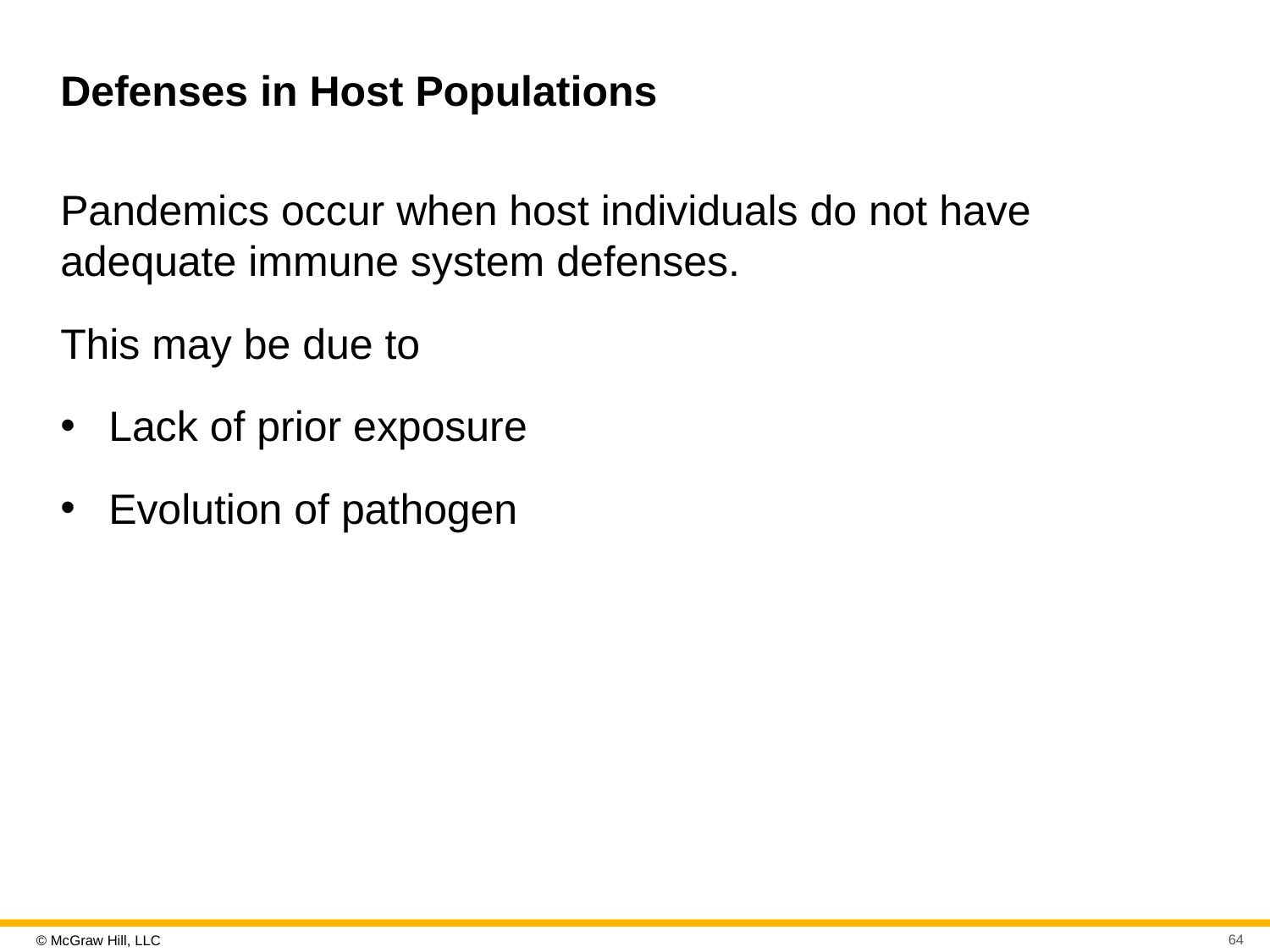

# Defenses in Host Populations
Pandemics occur when host individuals do not have adequate immune system defenses.
This may be due to
Lack of prior exposure
Evolution of pathogen
64